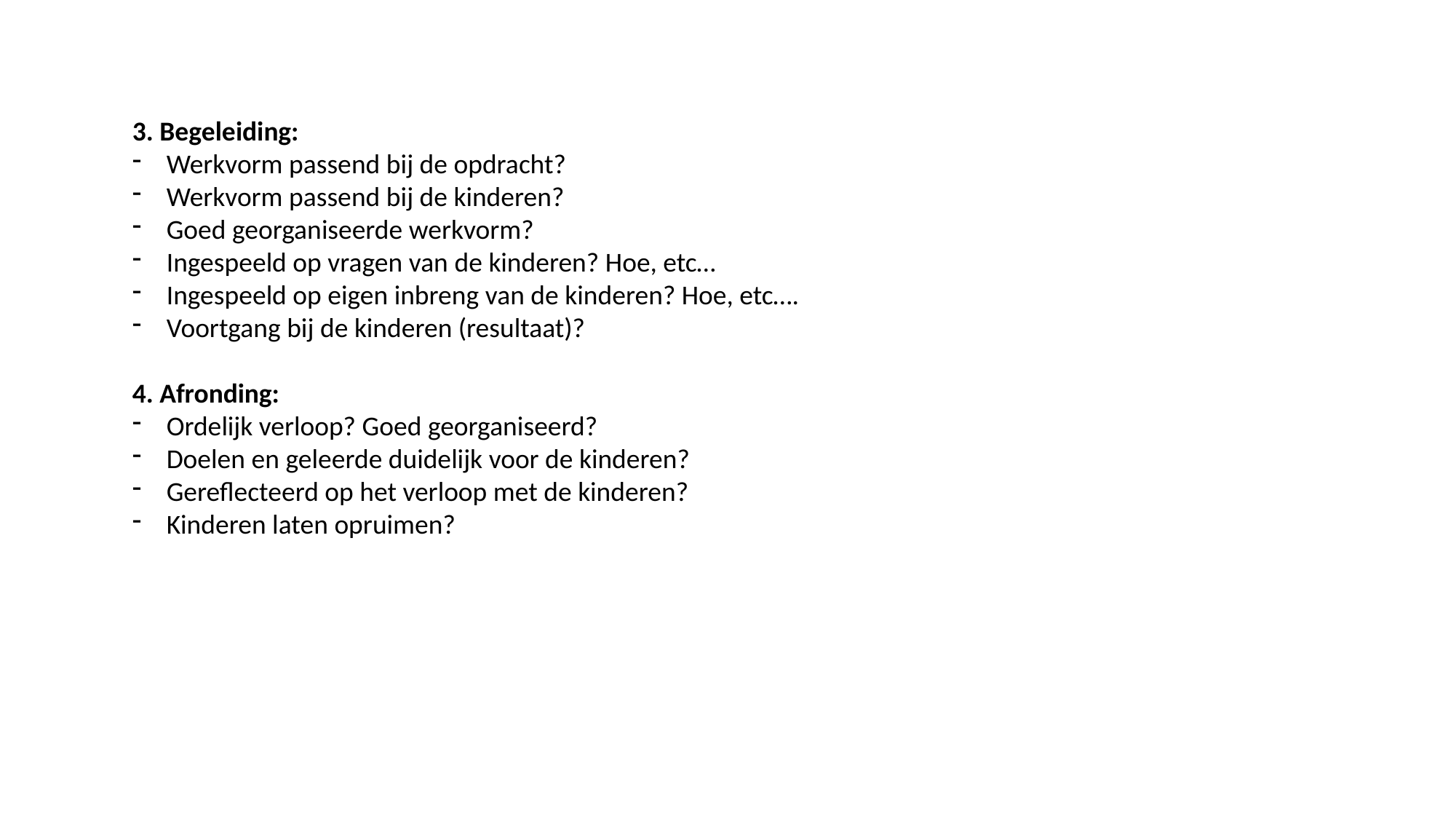

3. Begeleiding:
Werkvorm passend bij de opdracht?
Werkvorm passend bij de kinderen?
Goed georganiseerde werkvorm?
Ingespeeld op vragen van de kinderen? Hoe, etc…
Ingespeeld op eigen inbreng van de kinderen? Hoe, etc….
Voortgang bij de kinderen (resultaat)?

4. Afronding:
Ordelijk verloop? Goed georganiseerd?
Doelen en geleerde duidelijk voor de kinderen?
Gereflecteerd op het verloop met de kinderen?
Kinderen laten opruimen?